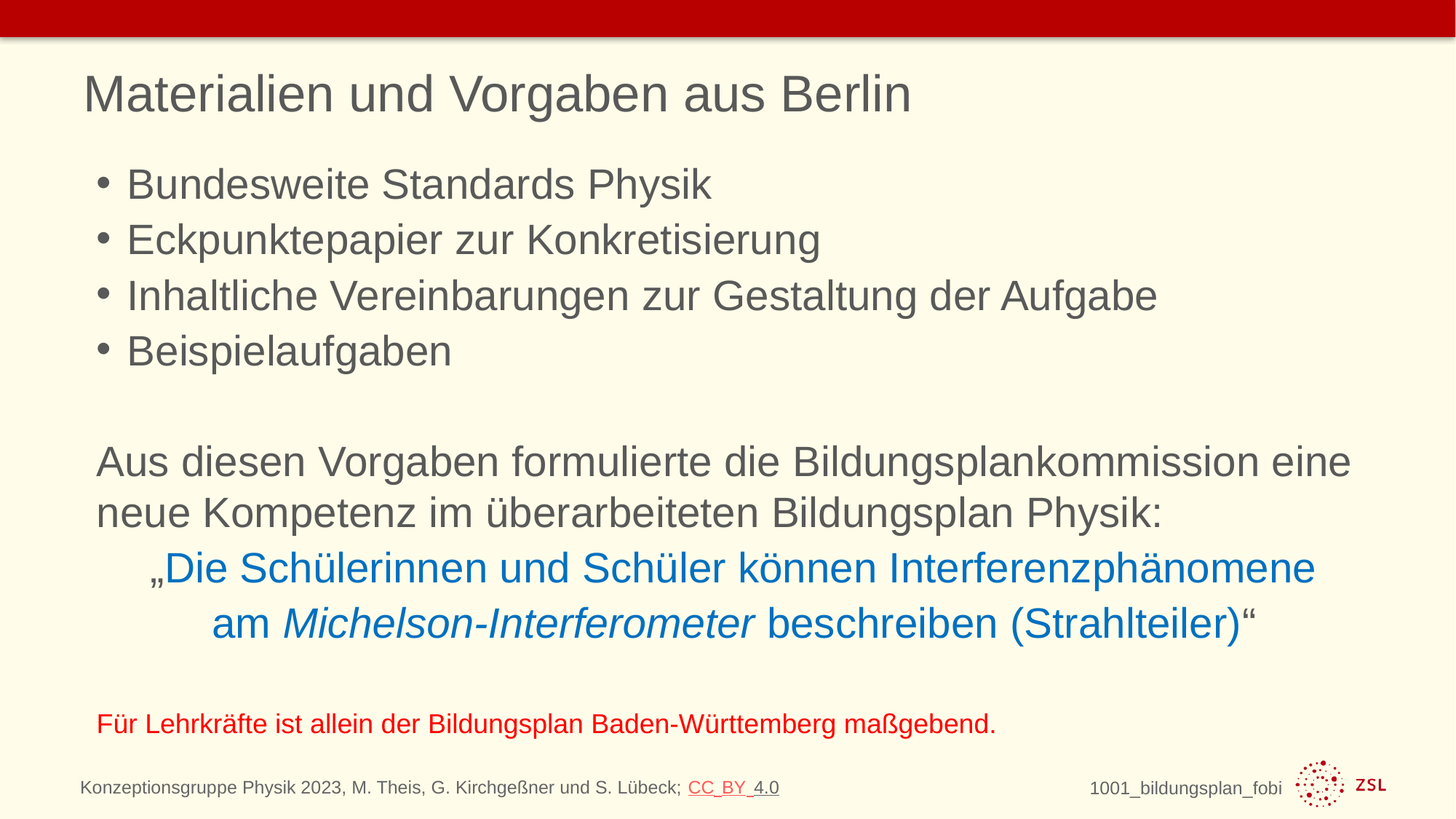

# Materialien und Vorgaben aus Berlin
Bundesweite Standards Physik
Eckpunktepapier zur Konkretisierung
Inhaltliche Vereinbarungen zur Gestaltung der Aufgabe
Beispielaufgaben

Aus diesen Vorgaben formulierte die Bildungsplankommission eine neue Kompetenz im überarbeiteten Bildungsplan Physik:
„Die Schülerinnen und Schüler können Interferenzphänomene
am Michelson-Interferometer beschreiben (Strahlteiler)“

Für Lehrkräfte ist allein der Bildungsplan Baden-Württemberg maßgebend.